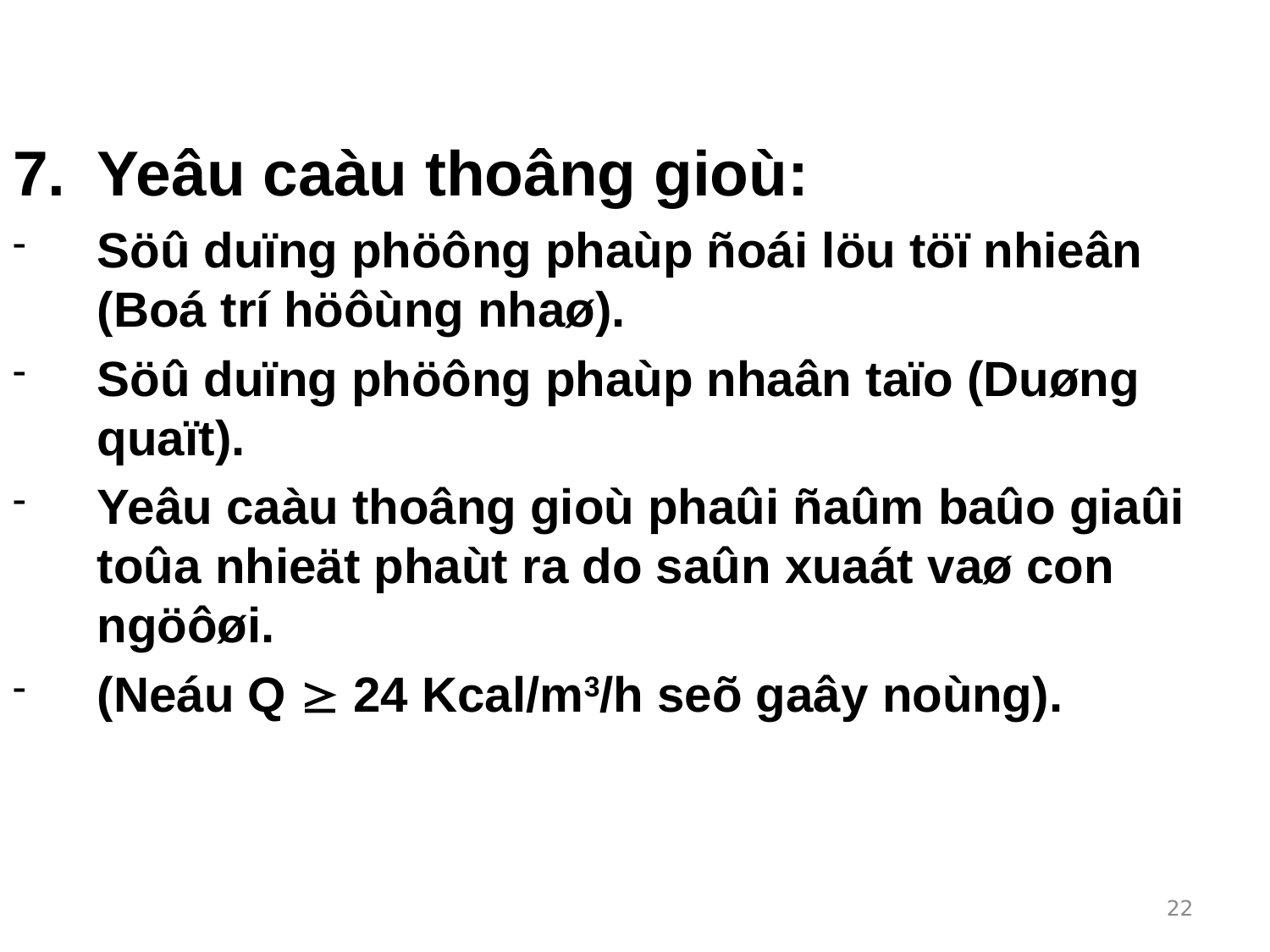

Yeâu caàu thoâng gioù:
Söû duïng phöông phaùp ñoái löu töï nhieân (Boá trí höôùng nhaø).
Söû duïng phöông phaùp nhaân taïo (Duøng quaït).
Yeâu caàu thoâng gioù phaûi ñaûm baûo giaûi toûa nhieät phaùt ra do saûn xuaát vaø con ngöôøi.
(Neáu Q ≥ 24 Kcal/m3/h seõ gaây noùng).
22